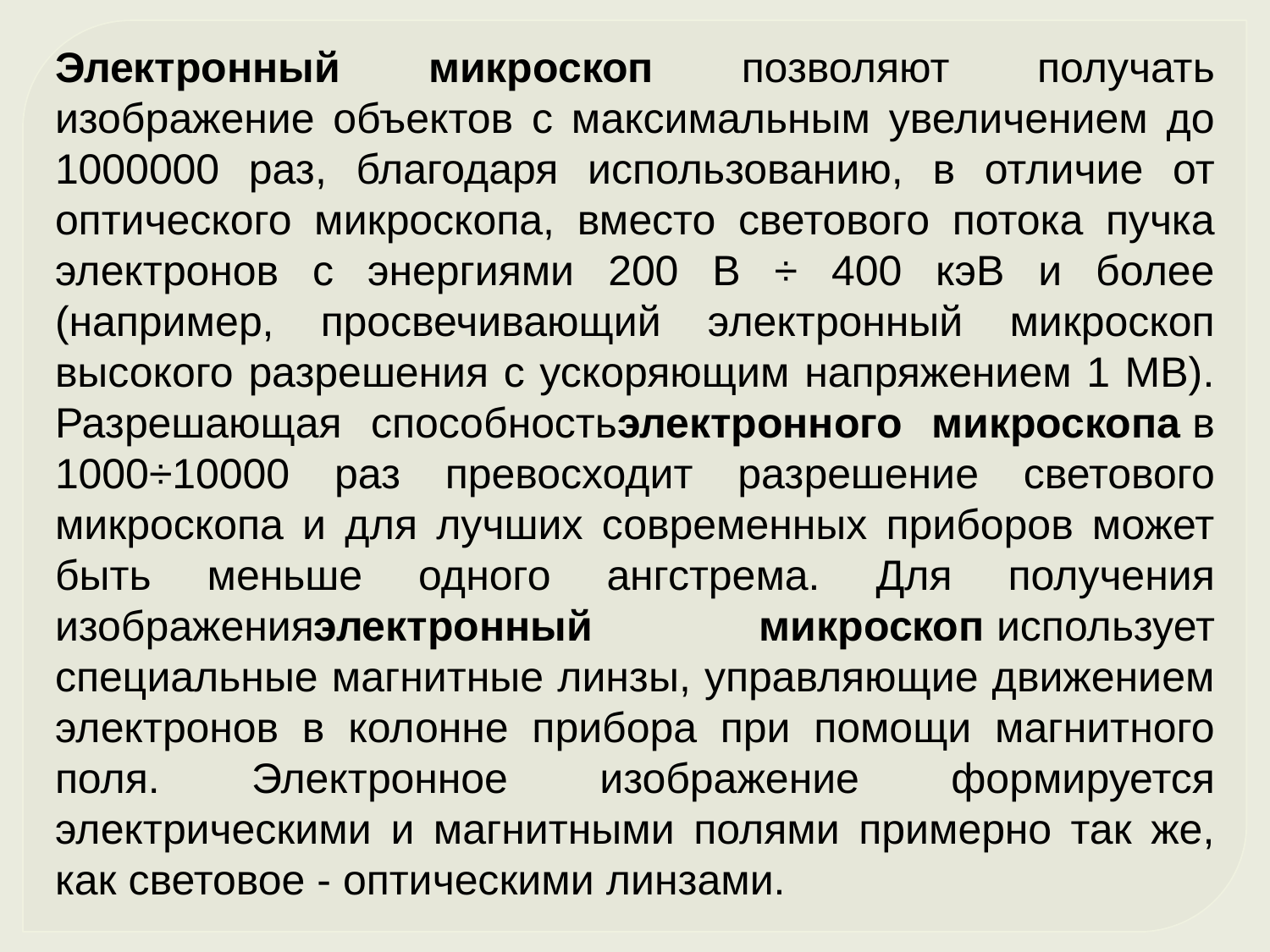

Электронный микроскоп позволяют получать изображение объектов с максимальным увеличением до 1000000 раз, благодаря использованию, в отличие от оптического микроскопа, вместо светового потока пучка электронов с энергиями 200 В ÷ 400 кэВ и более (например, просвечивающий электронный микроскоп высокого разрешения с ускоряющим напряжением 1 МВ). Разрешающая способностьэлектронного микроскопа в 1000÷10000 раз превосходит разрешение светового микроскопа и для лучших современных приборов может быть меньше одного ангстрема. Для получения изображенияэлектронный микроскоп использует специальные магнитные линзы, управляющие движением электронов в колонне прибора при помощи магнитного поля. Электронное изображение формируется электрическими и магнитными полями примерно так же, как световое - оптическими линзами.